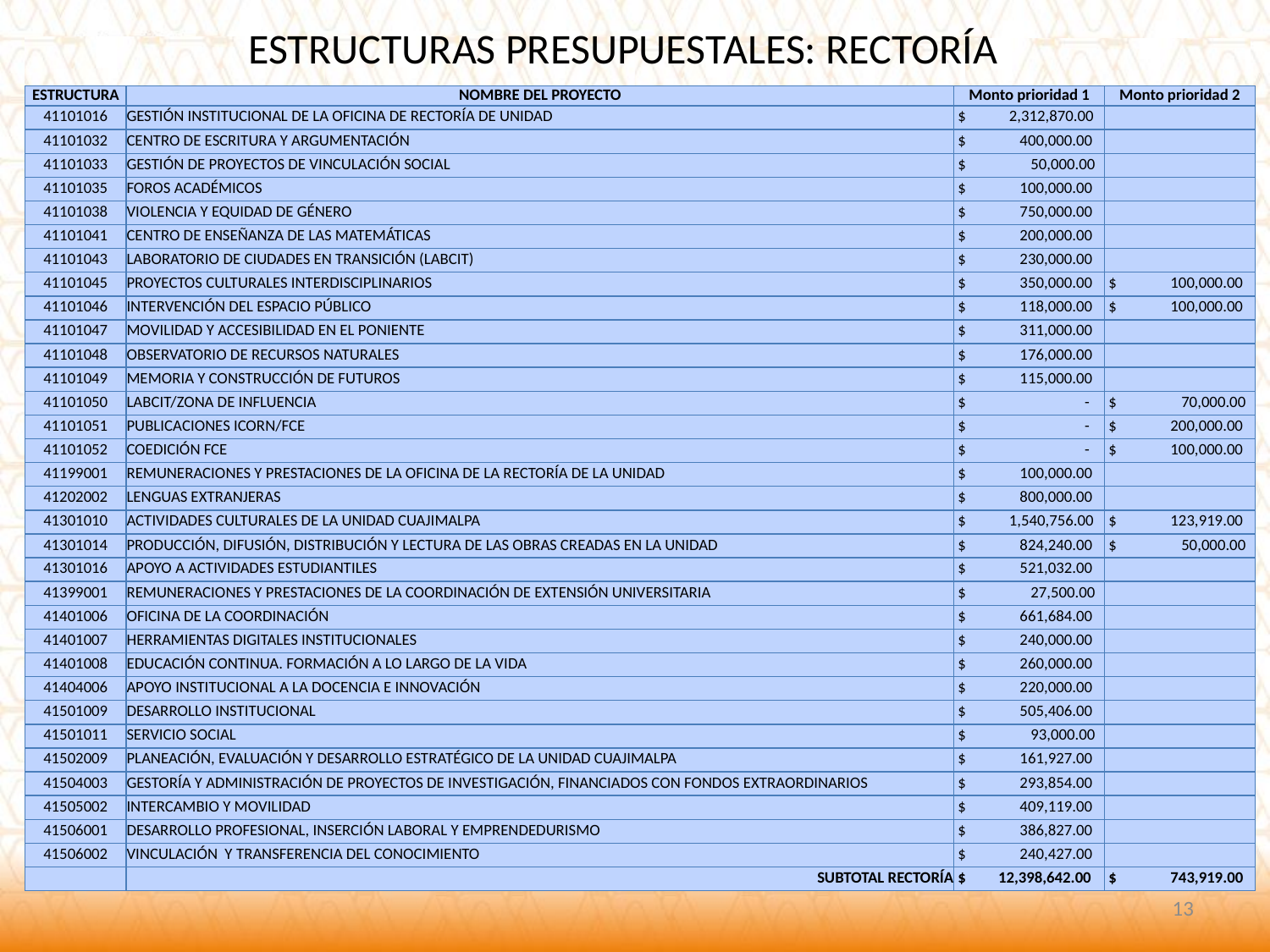

ESTRUCTURAS PRESUPUESTALES: RECTORÍA
| ESTRUCTURA | NOMBRE DEL PROYECTO | Monto prioridad 1 | Monto prioridad 2 |
| --- | --- | --- | --- |
| 41101016 | GESTIÓN INSTITUCIONAL DE LA OFICINA DE RECTORÍA DE UNIDAD | $ 2,312,870.00 |  |
| 41101032 | CENTRO DE ESCRITURA Y ARGUMENTACIÓN | $ 400,000.00 |  |
| 41101033 | GESTIÓN DE PROYECTOS DE VINCULACIÓN SOCIAL | $ 50,000.00 |  |
| 41101035 | FOROS ACADÉMICOS | $ 100,000.00 |  |
| 41101038 | VIOLENCIA Y EQUIDAD DE GÉNERO | $ 750,000.00 |  |
| 41101041 | CENTRO DE ENSEÑANZA DE LAS MATEMÁTICAS | $ 200,000.00 |  |
| 41101043 | LABORATORIO DE CIUDADES EN TRANSICIÓN (LABCIT) | $ 230,000.00 |  |
| 41101045 | PROYECTOS CULTURALES INTERDISCIPLINARIOS | $ 350,000.00 | $ 100,000.00 |
| 41101046 | INTERVENCIÓN DEL ESPACIO PÚBLICO | $ 118,000.00 | $ 100,000.00 |
| 41101047 | MOVILIDAD Y ACCESIBILIDAD EN EL PONIENTE | $ 311,000.00 |  |
| 41101048 | OBSERVATORIO DE RECURSOS NATURALES | $ 176,000.00 |  |
| 41101049 | MEMORIA Y CONSTRUCCIÓN DE FUTUROS | $ 115,000.00 |  |
| 41101050 | LABCIT/ZONA DE INFLUENCIA | $ - | $ 70,000.00 |
| 41101051 | PUBLICACIONES ICORN/FCE | $ - | $ 200,000.00 |
| 41101052 | COEDICIÓN FCE | $ - | $ 100,000.00 |
| 41199001 | REMUNERACIONES Y PRESTACIONES DE LA OFICINA DE LA RECTORÍA DE LA UNIDAD | $ 100,000.00 |  |
| 41202002 | LENGUAS EXTRANJERAS | $ 800,000.00 |  |
| 41301010 | ACTIVIDADES CULTURALES DE LA UNIDAD CUAJIMALPA | $ 1,540,756.00 | $ 123,919.00 |
| 41301014 | PRODUCCIÓN, DIFUSIÓN, DISTRIBUCIÓN Y LECTURA DE LAS OBRAS CREADAS EN LA UNIDAD | $ 824,240.00 | $ 50,000.00 |
| 41301016 | APOYO A ACTIVIDADES ESTUDIANTILES | $ 521,032.00 |  |
| 41399001 | REMUNERACIONES Y PRESTACIONES DE LA COORDINACIÓN DE EXTENSIÓN UNIVERSITARIA | $ 27,500.00 |  |
| 41401006 | OFICINA DE LA COORDINACIÓN | $ 661,684.00 |  |
| 41401007 | HERRAMIENTAS DIGITALES INSTITUCIONALES | $ 240,000.00 |  |
| 41401008 | EDUCACIÓN CONTINUA. FORMACIÓN A LO LARGO DE LA VIDA | $ 260,000.00 |  |
| 41404006 | APOYO INSTITUCIONAL A LA DOCENCIA E INNOVACIÓN | $ 220,000.00 |  |
| 41501009 | DESARROLLO INSTITUCIONAL | $ 505,406.00 |  |
| 41501011 | SERVICIO SOCIAL | $ 93,000.00 |  |
| 41502009 | PLANEACIÓN, EVALUACIÓN Y DESARROLLO ESTRATÉGICO DE LA UNIDAD CUAJIMALPA | $ 161,927.00 |  |
| 41504003 | GESTORÍA Y ADMINISTRACIÓN DE PROYECTOS DE INVESTIGACIÓN, FINANCIADOS CON FONDOS EXTRAORDINARIOS | $ 293,854.00 |  |
| 41505002 | INTERCAMBIO Y MOVILIDAD | $ 409,119.00 |  |
| 41506001 | DESARROLLO PROFESIONAL, INSERCIÓN LABORAL Y EMPRENDEDURISMO | $ 386,827.00 |  |
| 41506002 | VINCULACIÓN Y TRANSFERENCIA DEL CONOCIMIENTO | $ 240,427.00 |  |
|  | SUBTOTAL RECTORÍA | $ 12,398,642.00 | $ 743,919.00 |
13